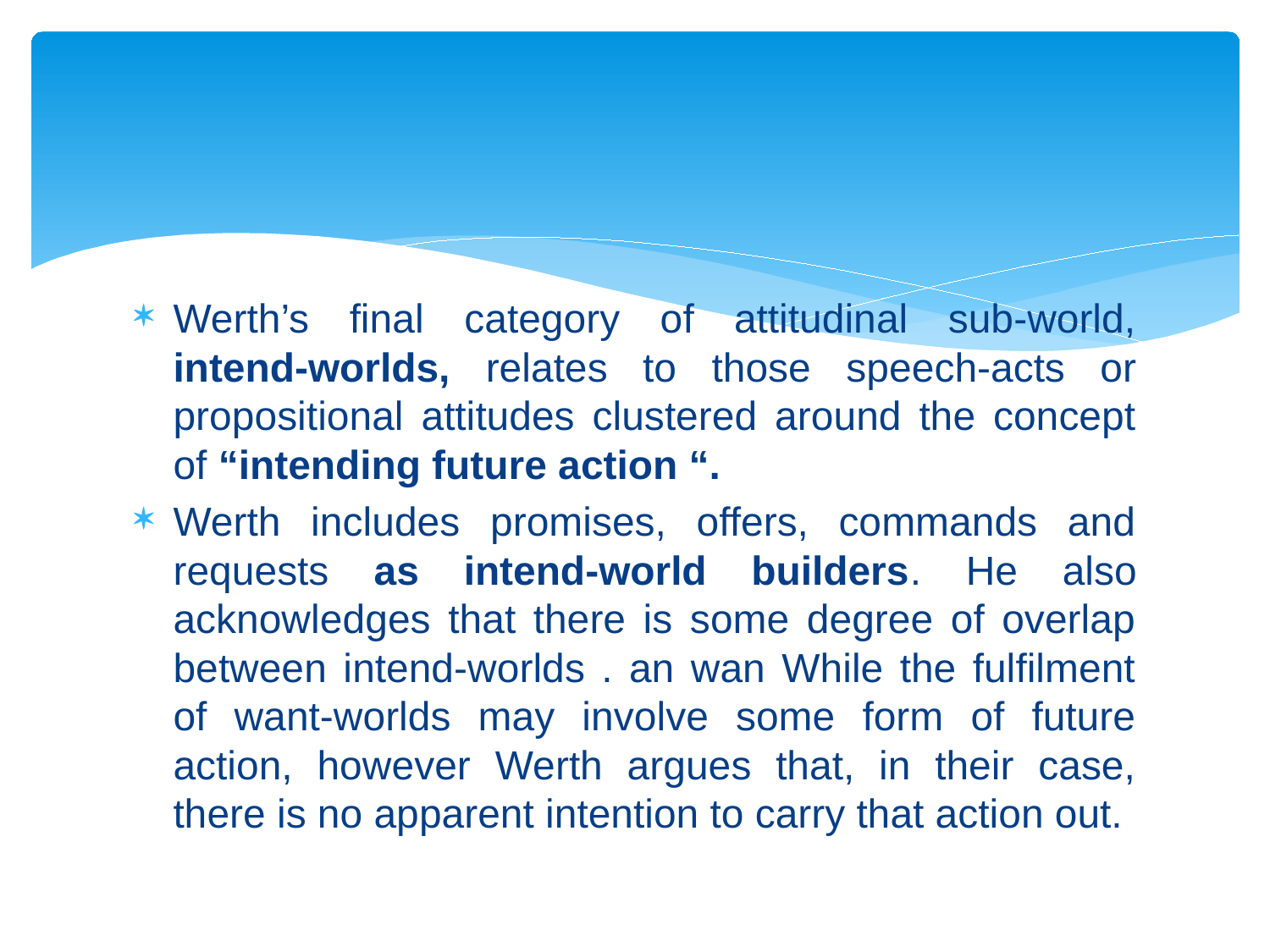

#
Werth’s final category of attitudinal sub-world, intend-worlds, relates to those speech-acts or propositional attitudes clustered around the concept of “intending future action “.
Werth includes promises, offers, commands and requests as intend-world builders. He also acknowledges that there is some degree of overlap between intend-worlds . an wan While the fulfilment of want-worlds may involve some form of future action, however Werth argues that, in their case, there is no apparent intention to carry that action out.